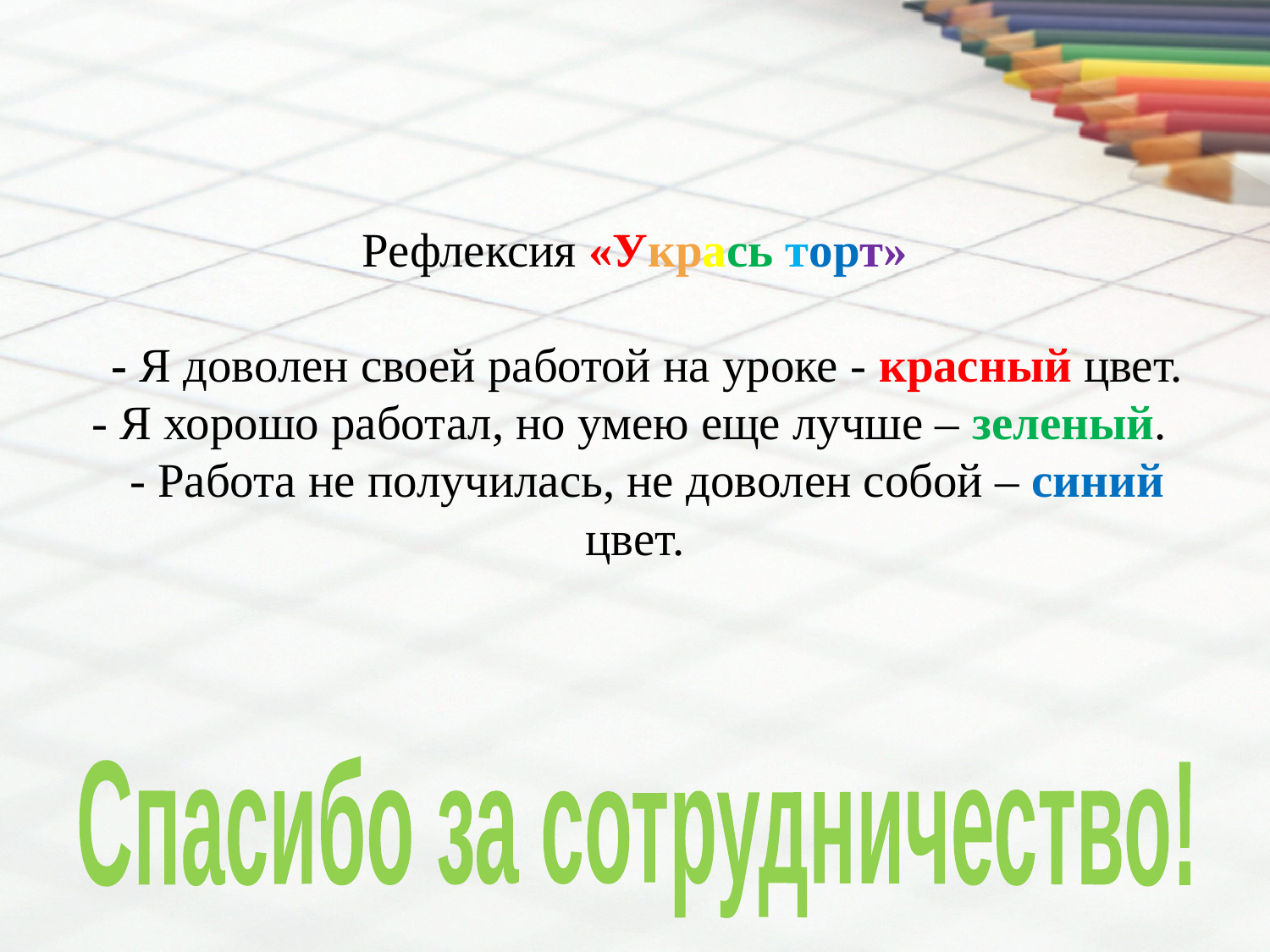

# Рефлексия «Укрась торт» - Я доволен своей работой на уроке - красный цвет. - Я хорошо работал, но умею еще лучше – зеленый. - Работа не получилась, не доволен собой – синий цвет.
Спасибо за сотрудничество!